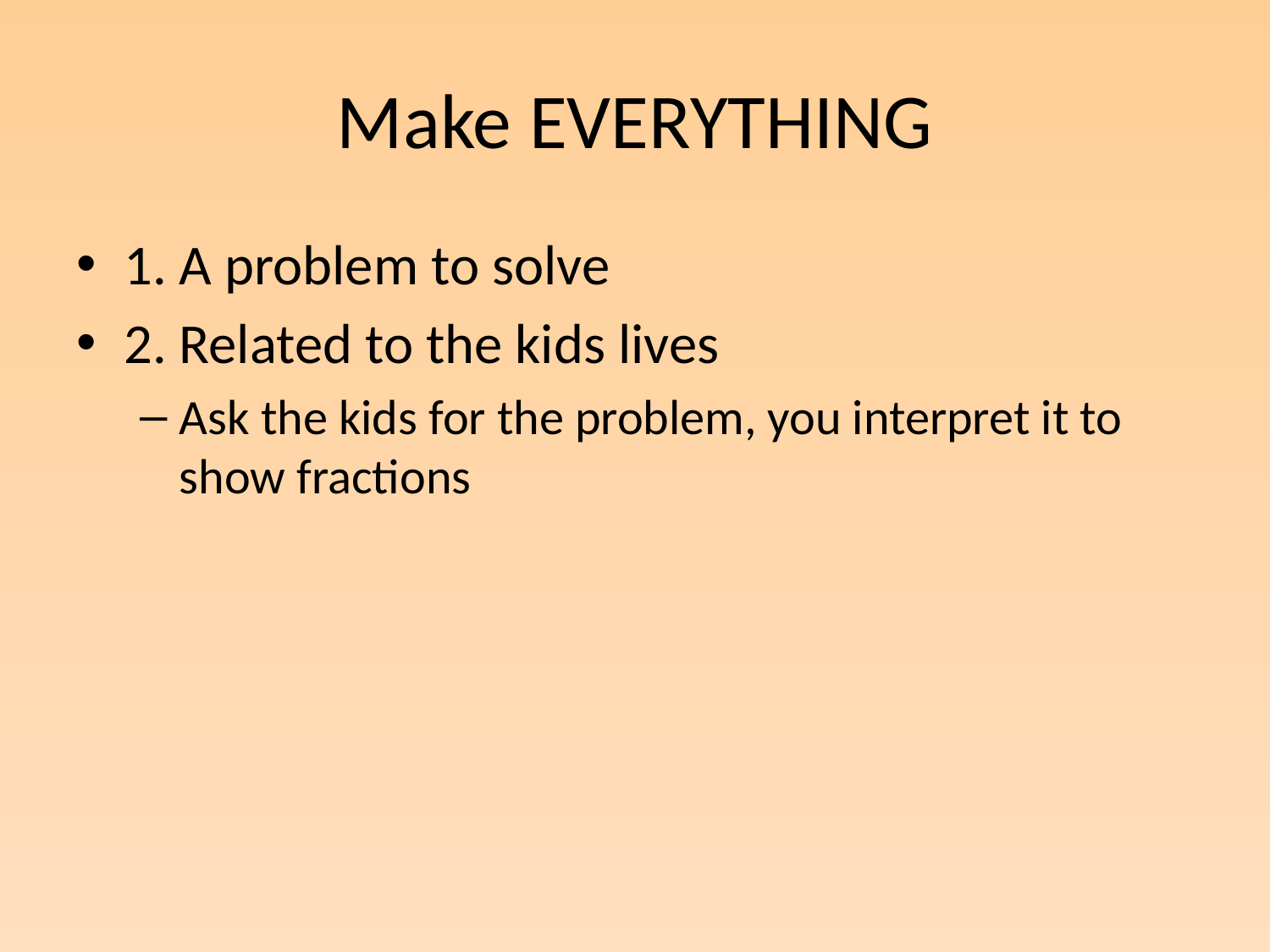

# Make EVERYTHING
1. A problem to solve
2. Related to the kids lives
Ask the kids for the problem, you interpret it to show fractions